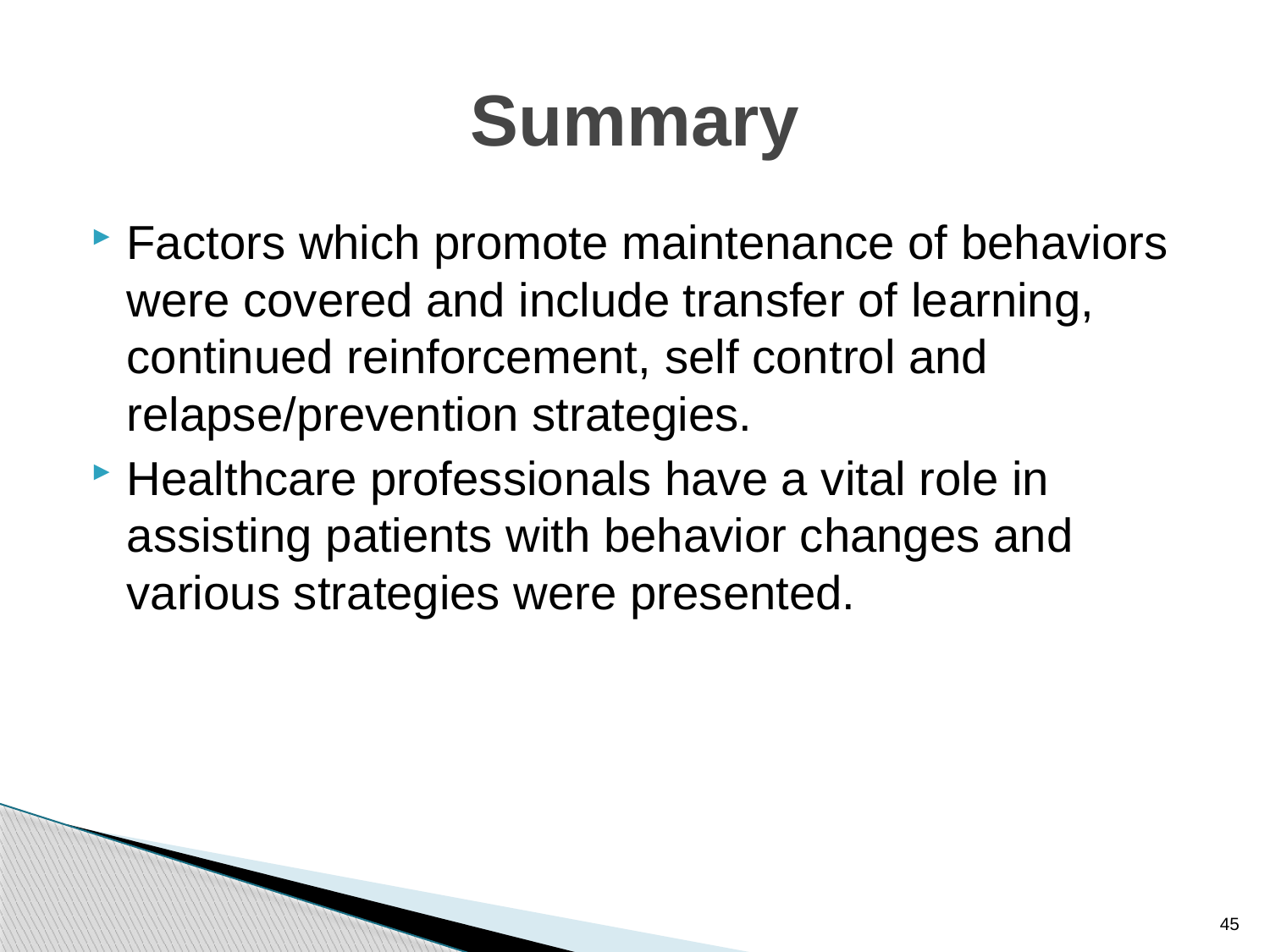

# Summary
Factors which promote maintenance of behaviors were covered and include transfer of learning, continued reinforcement, self control and relapse/prevention strategies.
Healthcare professionals have a vital role in assisting patients with behavior changes and various strategies were presented.
45